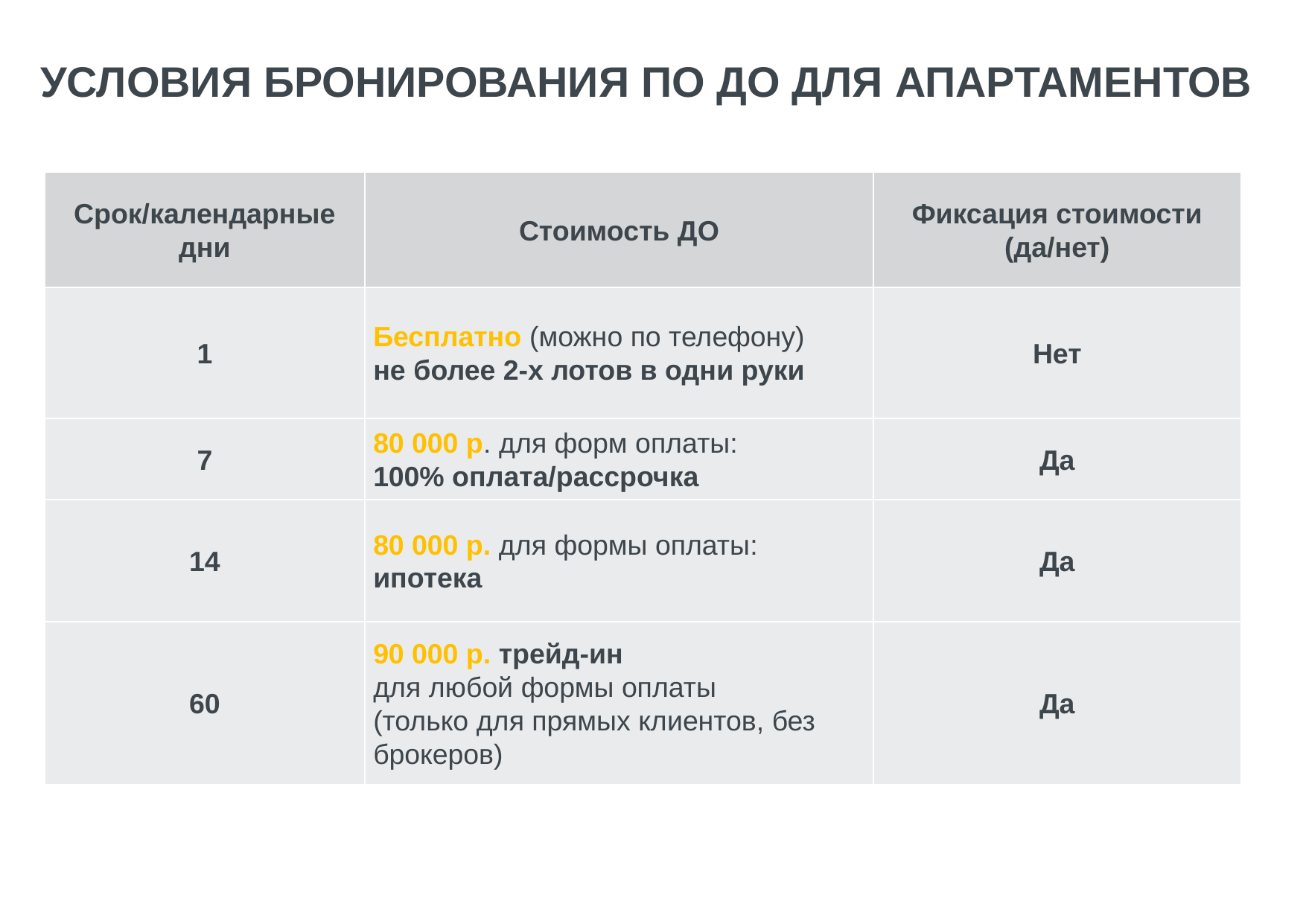

УСЛОВИЯ БРОНИРОВАНИЯ ПО ДО ДЛЯ АПАРТАМЕНТОВ
| Срок/календарные дни | Стоимость ДО | Фиксация стоимости (да/нет) |
| --- | --- | --- |
| 1 | Бесплатно (можно по телефону) не более 2-х лотов в одни руки | Нет |
| 7 | 80 000 р. для форм оплаты: 100% оплата/рассрочка | Да |
| 14 | 80 000 р. для формы оплаты: ипотека | Да |
| 60 | 90 000 р. трейд-ин для любой формы оплаты (только для прямых клиентов, без брокеров) | Да |